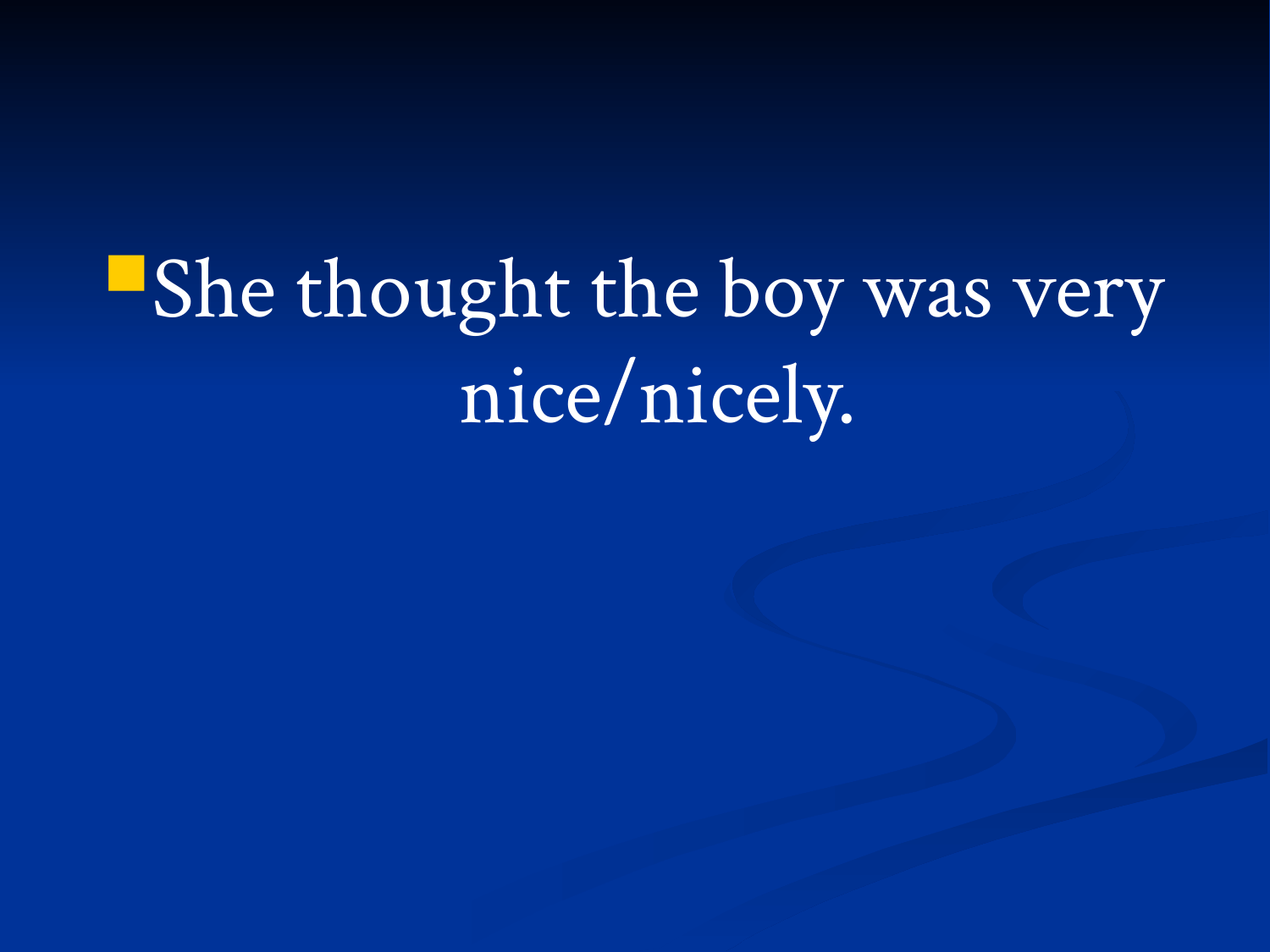

#
She thought the boy was very nice/nicely.